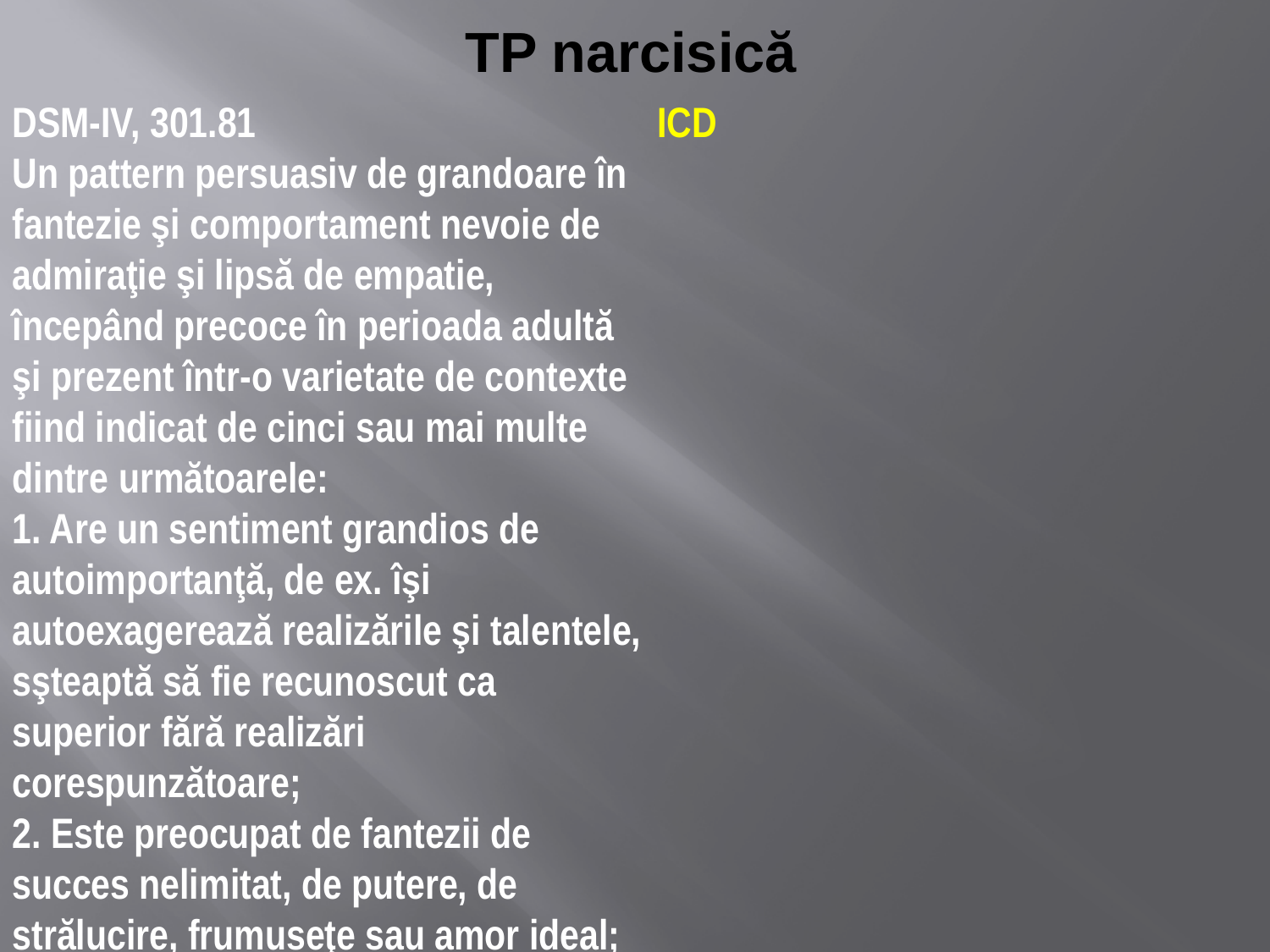

# TP narcisică
DSM-IV, 301.81
Un pattern persuasiv de grandoare în fantezie şi comportament nevoie de admiraţie şi lipsă de empatie, începând precoce în perioada adultă şi prezent într-o varietate de contexte fiind indicat de cinci sau mai multe dintre următoarele:
1. Are un sentiment grandios de autoimportanţă, de ex. îşi  autoexagerează realizările şi talentele, sşteaptă să fie recunoscut ca superior fără realizări corespunzătoare;
2. Este preocupat de fantezii de succes nelimitat, de putere, de strălucire, frumuseţe sau amor ideal;

ICD